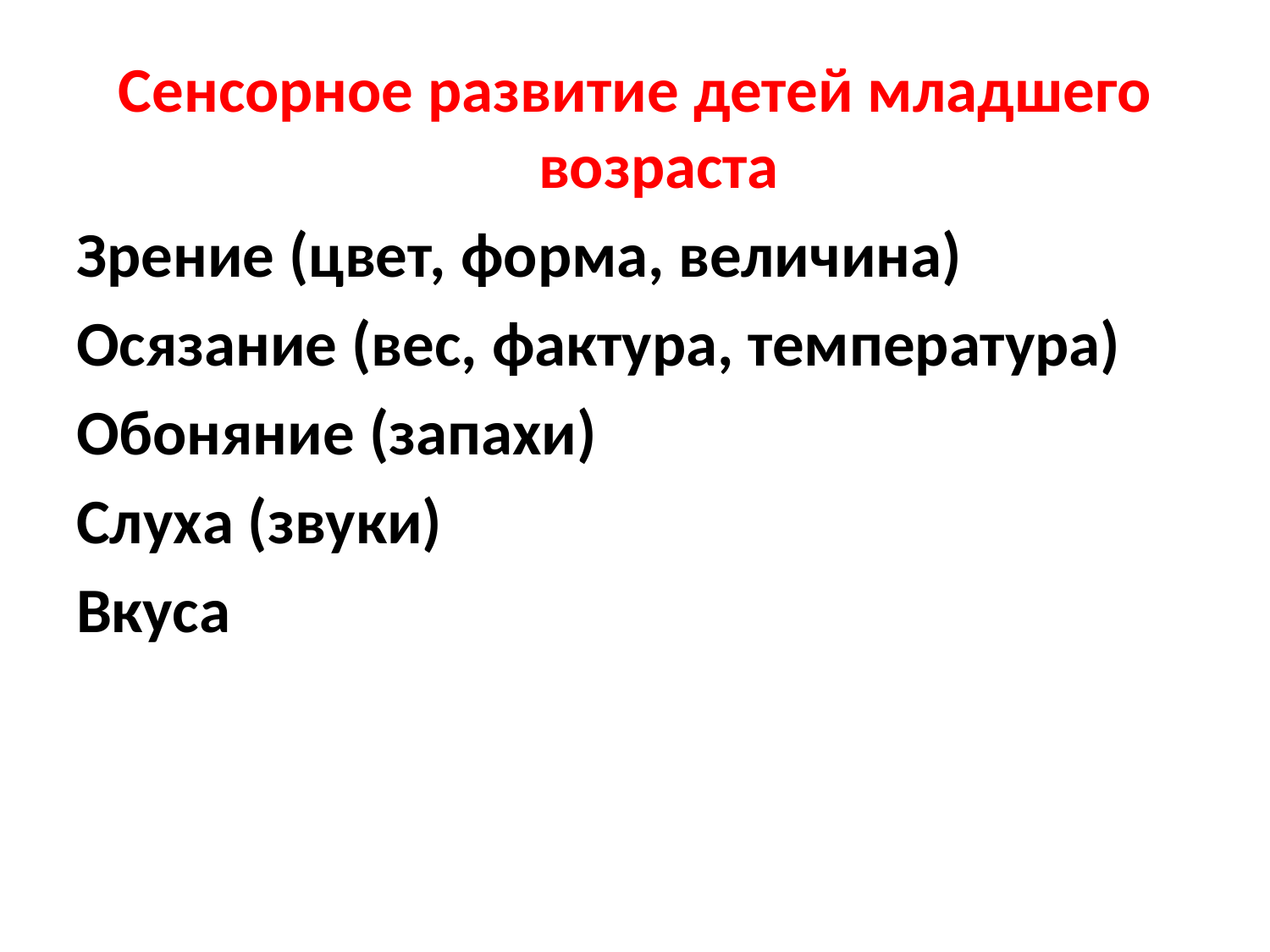

Сенсорное развитие детей младшего возраста
Зрение (цвет, форма, величина)
Осязание (вес, фактура, температура)
Обоняние (запахи)
Слуха (звуки)
Вкуса